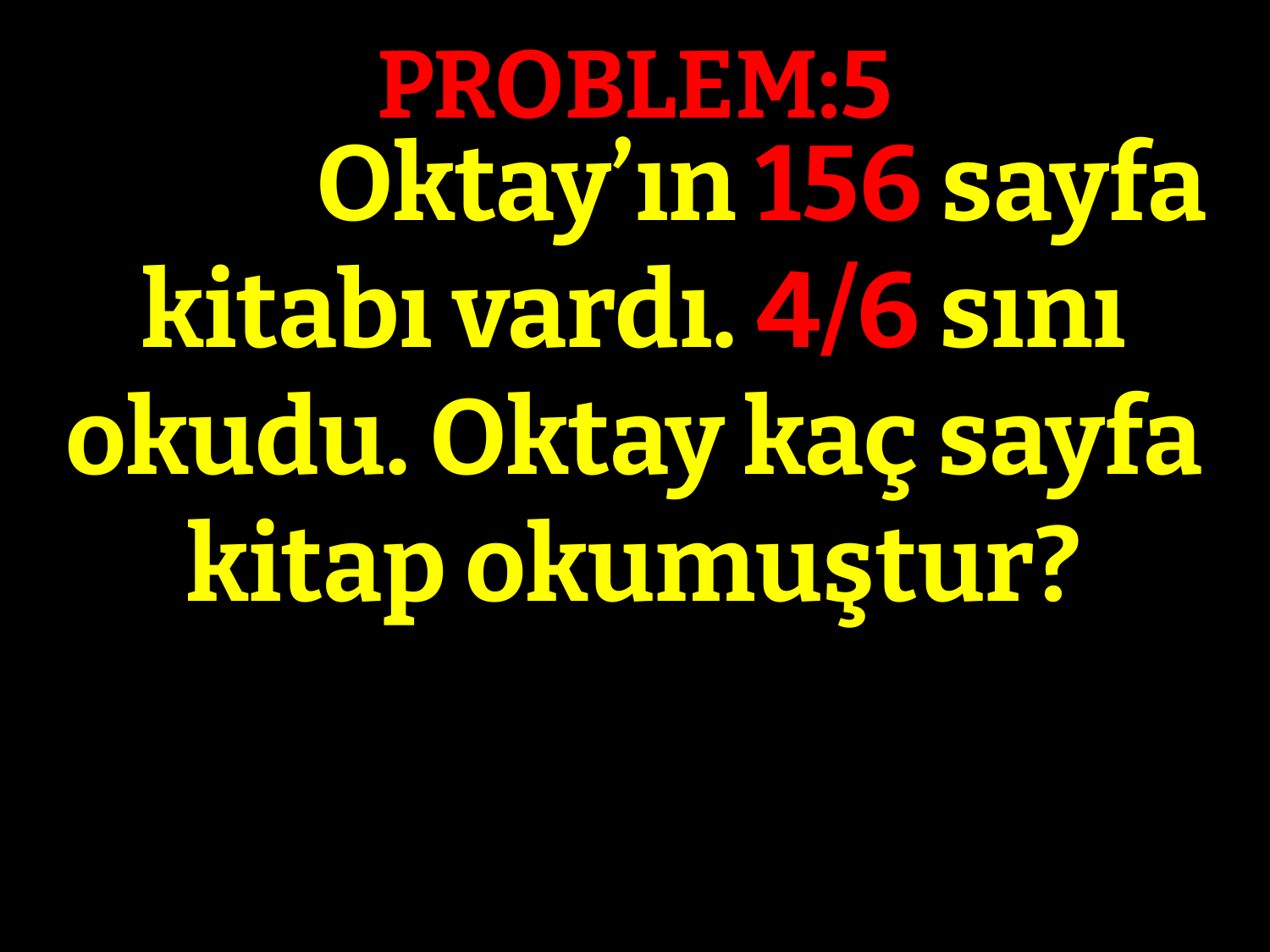

PROBLEM:5
 	 	Oktay’ın 156 sayfa kitabı vardı. 4/6 sını okudu. Oktay kaç sayfa kitap okumuştur?
#